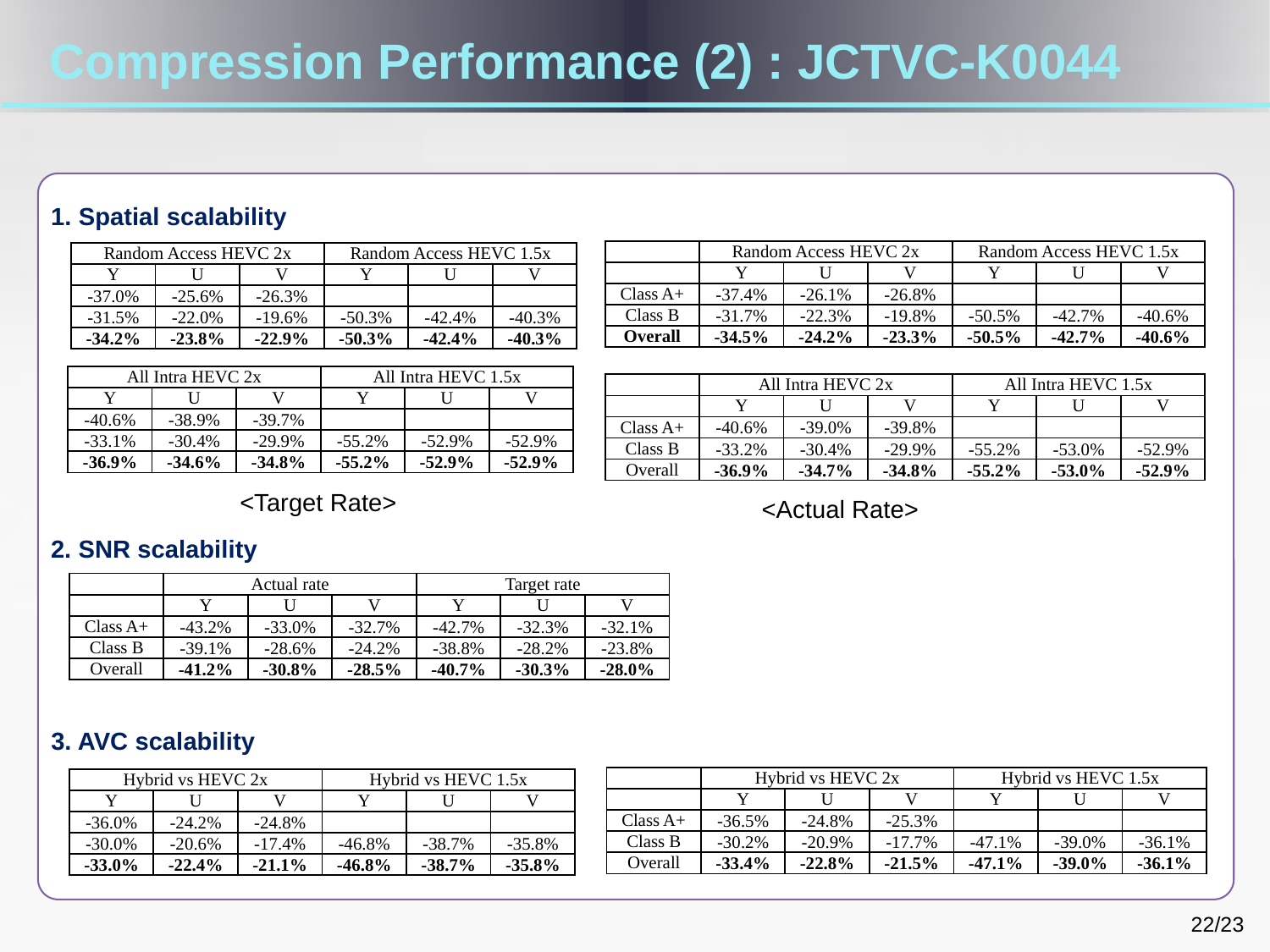

Compression Performance (2) : JCTVC-K0044

1. Spatial scalability
|  | Random Access HEVC 2x |  |  | Random Access HEVC 1.5x |  |  |
| --- | --- | --- | --- | --- | --- | --- |
|  | Y | U | V | Y | U | V |
| Class A+ | -37.4% | -26.1% | -26.8% |  |  |  |
| Class B | -31.7% | -22.3% | -19.8% | -50.5% | -42.7% | -40.6% |
| Overall | -34.5% | -24.2% | -23.3% | -50.5% | -42.7% | -40.6% |
| Random Access HEVC 2x |  |  | Random Access HEVC 1.5x |  |  |
| --- | --- | --- | --- | --- | --- |
| Y | U | V | Y | U | V |
| -37.0% | -25.6% | -26.3% |  |  |  |
| -31.5% | -22.0% | -19.6% | -50.3% | -42.4% | -40.3% |
| -34.2% | -23.8% | -22.9% | -50.3% | -42.4% | -40.3% |
| All Intra HEVC 2x |  |  | All Intra HEVC 1.5x |  |  |
| --- | --- | --- | --- | --- | --- |
| Y | U | V | Y | U | V |
| -40.6% | -38.9% | -39.7% |  |  |  |
| -33.1% | -30.4% | -29.9% | -55.2% | -52.9% | -52.9% |
| -36.9% | -34.6% | -34.8% | -55.2% | -52.9% | -52.9% |
|  | All Intra HEVC 2x |  |  | All Intra HEVC 1.5x |  |  |
| --- | --- | --- | --- | --- | --- | --- |
|  | Y | U | V | Y | U | V |
| Class A+ | -40.6% | -39.0% | -39.8% |  |  |  |
| Class B | -33.2% | -30.4% | -29.9% | -55.2% | -53.0% | -52.9% |
| Overall | -36.9% | -34.7% | -34.8% | -55.2% | -53.0% | -52.9% |
<Target Rate>
<Actual Rate>
2. SNR scalability
|  | Actual rate |  |  | Target rate |  |  |
| --- | --- | --- | --- | --- | --- | --- |
|  | Y | U | V | Y | U | V |
| Class A+ | -43.2% | -33.0% | -32.7% | -42.7% | -32.3% | -32.1% |
| Class B | -39.1% | -28.6% | -24.2% | -38.8% | -28.2% | -23.8% |
| Overall | -41.2% | -30.8% | -28.5% | -40.7% | -30.3% | -28.0% |
3. AVC scalability
|  | Hybrid vs HEVC 2x |  |  | Hybrid vs HEVC 1.5x |  |  |
| --- | --- | --- | --- | --- | --- | --- |
|  | Y | U | V | Y | U | V |
| Class A+ | -36.5% | -24.8% | -25.3% |  |  |  |
| Class B | -30.2% | -20.9% | -17.7% | -47.1% | -39.0% | -36.1% |
| Overall | -33.4% | -22.8% | -21.5% | -47.1% | -39.0% | -36.1% |
| Hybrid vs HEVC 2x |  |  | Hybrid vs HEVC 1.5x |  |  |
| --- | --- | --- | --- | --- | --- |
| Y | U | V | Y | U | V |
| -36.0% | -24.2% | -24.8% |  |  |  |
| -30.0% | -20.6% | -17.4% | -46.8% | -38.7% | -35.8% |
| -33.0% | -22.4% | -21.1% | -46.8% | -38.7% | -35.8% |